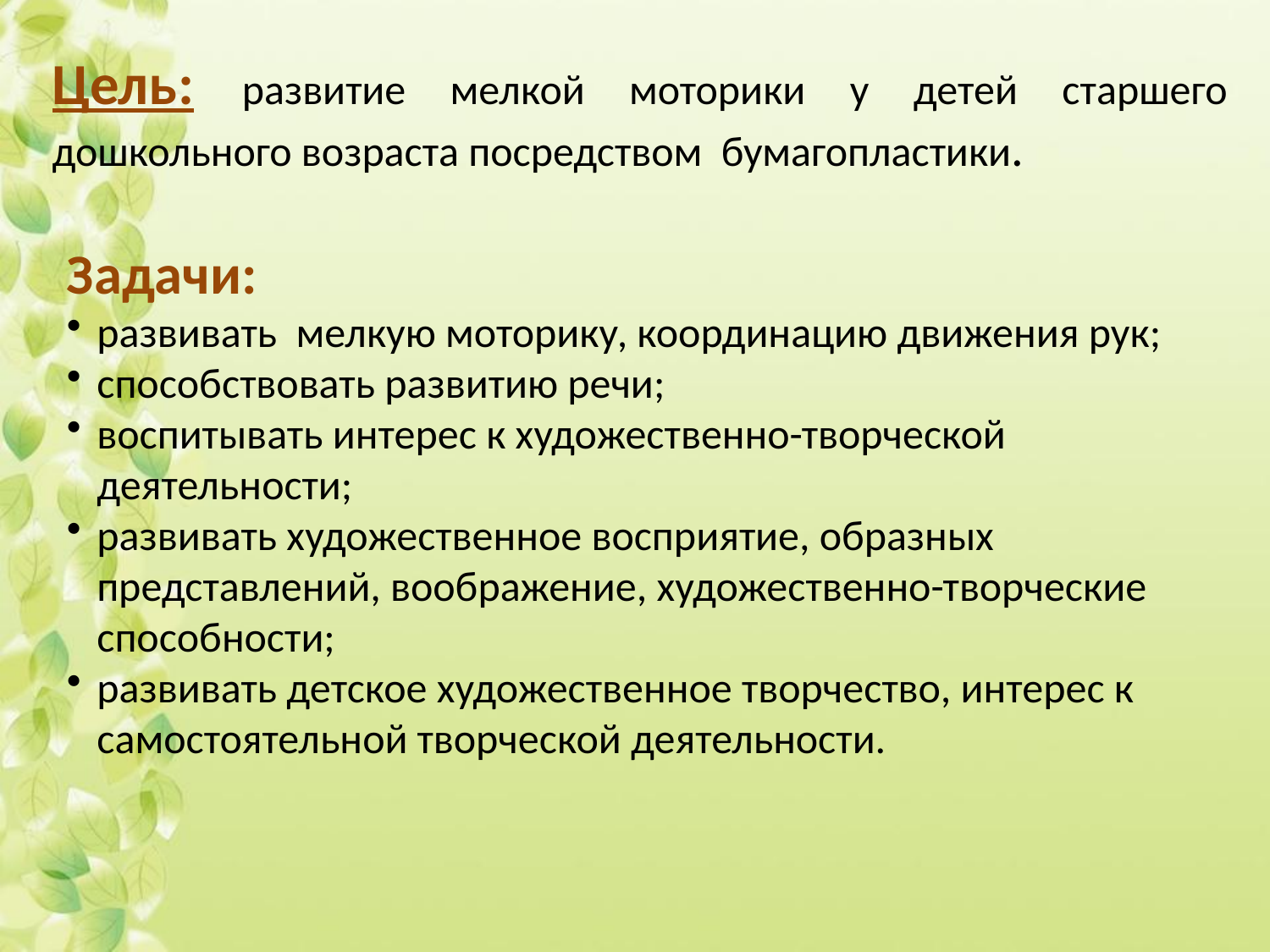

Цель: развитие мелкой моторики у детей старшего дошкольного возраста посредством  бумагопластики.
Задачи:
развивать  мелкую моторику, координацию движения рук;
способствовать развитию речи;
воспитывать интерес к художественно-творческой деятельности;
развивать художественное восприятие, образных представлений, воображение, художественно-творческие способности;
развивать детское художественное творчество, интерес к самостоятельной творческой деятельности.